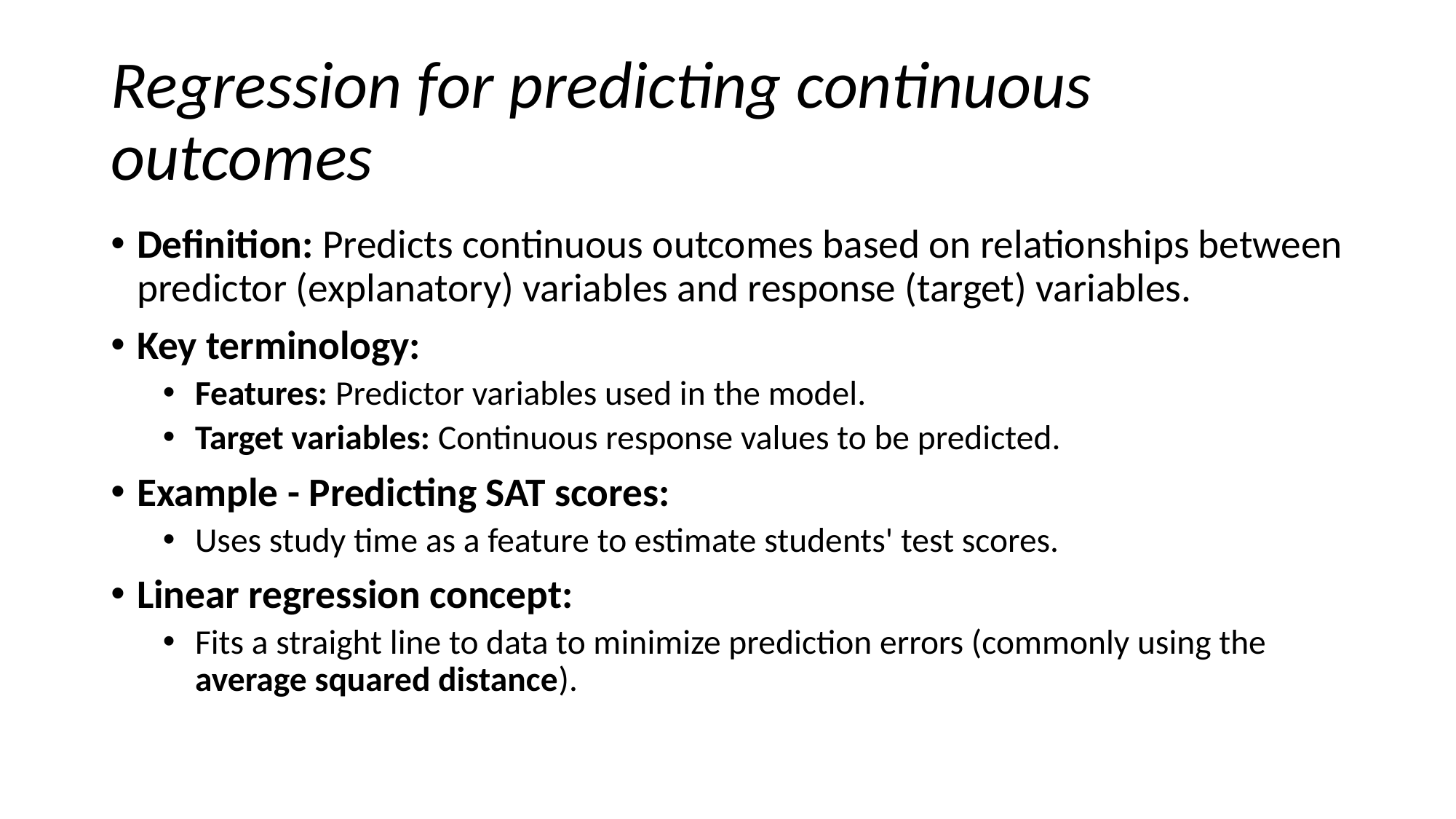

# Regression for predicting continuous outcomes
Definition: Predicts continuous outcomes based on relationships between predictor (explanatory) variables and response (target) variables.
Key terminology:
Features: Predictor variables used in the model.
Target variables: Continuous response values to be predicted.
Example - Predicting SAT scores:
Uses study time as a feature to estimate students' test scores.
Linear regression concept:
Fits a straight line to data to minimize prediction errors (commonly using the average squared distance).